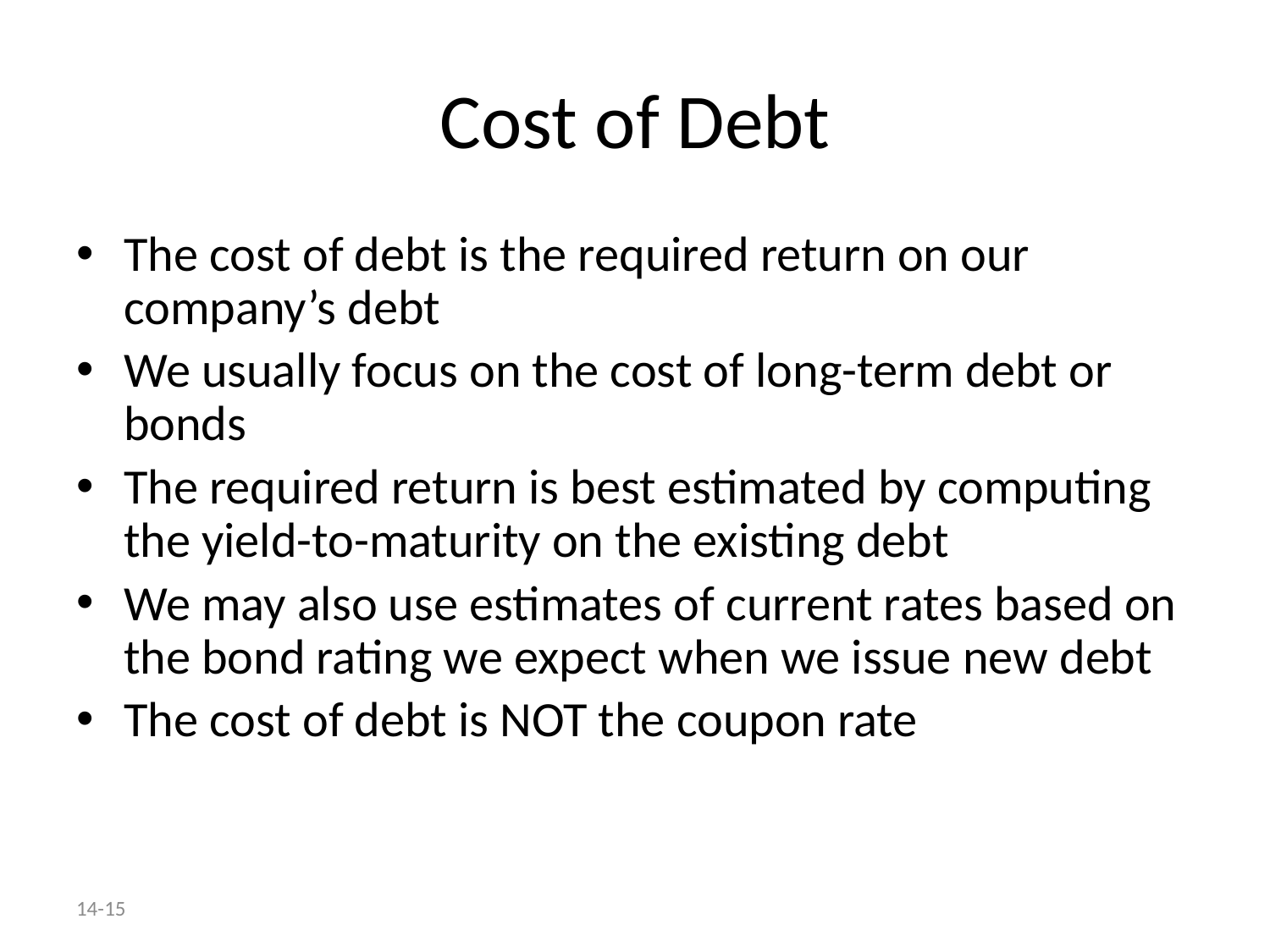

# Cost of Debt
The cost of debt is the required return on our company’s debt
We usually focus on the cost of long-term debt or bonds
The required return is best estimated by computing the yield-to-maturity on the existing debt
We may also use estimates of current rates based on the bond rating we expect when we issue new debt
The cost of debt is NOT the coupon rate
14-15